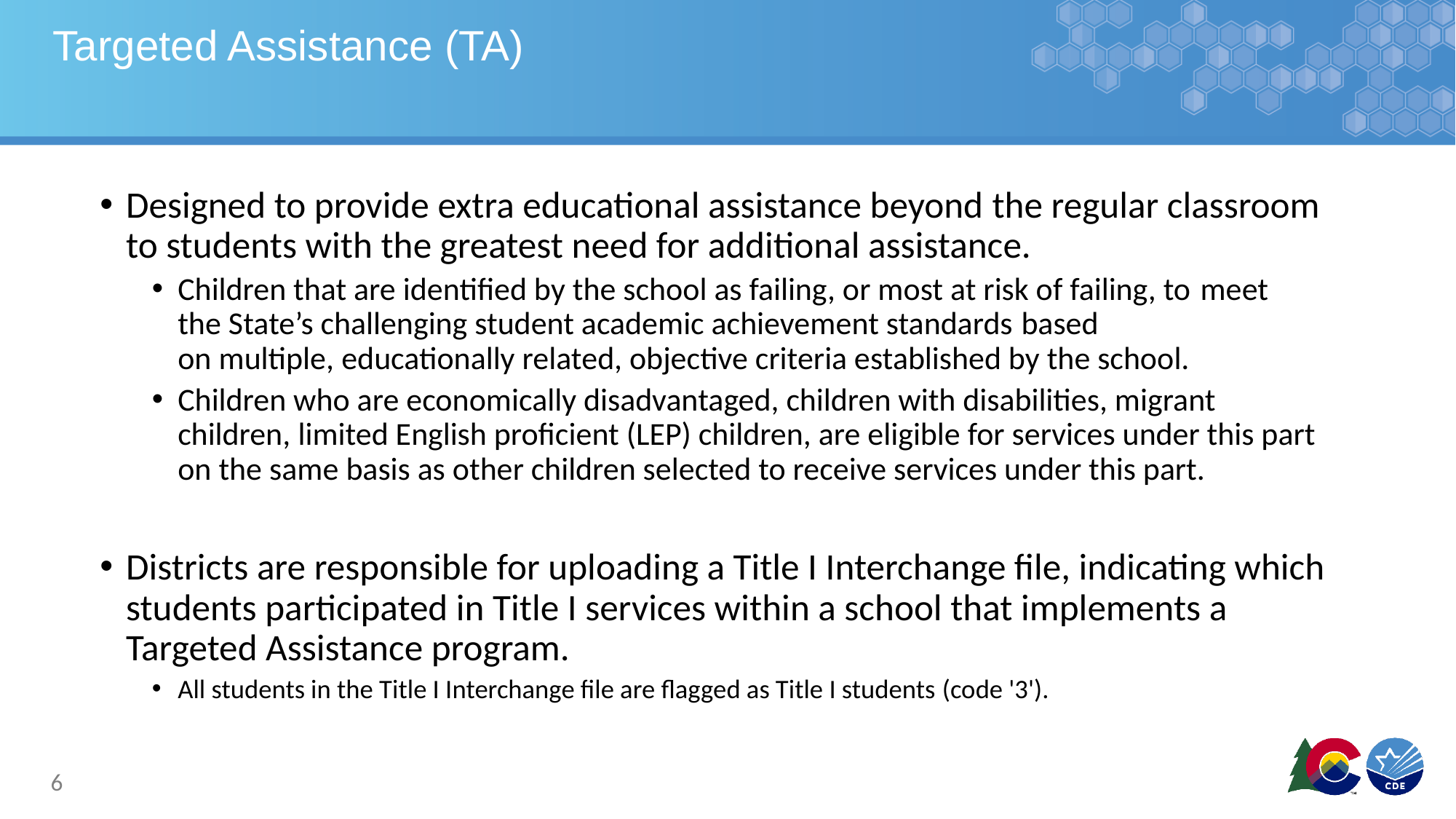

# Targeted Assistance (TA)
Designed to provide extra educational assistance beyond the regular classroom to students with the greatest need for additional assistance.
Children that are identified by the school as failing, or most at risk of failing, to meet the State’s challenging student academic achievement standards based on multiple, educationally related, objective criteria established by the school.
Children who are economically disadvantaged, children with disabilities, migrant children, limited English proficient (LEP) children, are eligible for services under this part on the same basis as other children selected to receive services under this part.

Districts are responsible for uploading a Title I Interchange file, indicating which students participated in Title I services within a school that implements a Targeted Assistance program.
All students in the Title I Interchange file are flagged as Title I students (code '3').

6